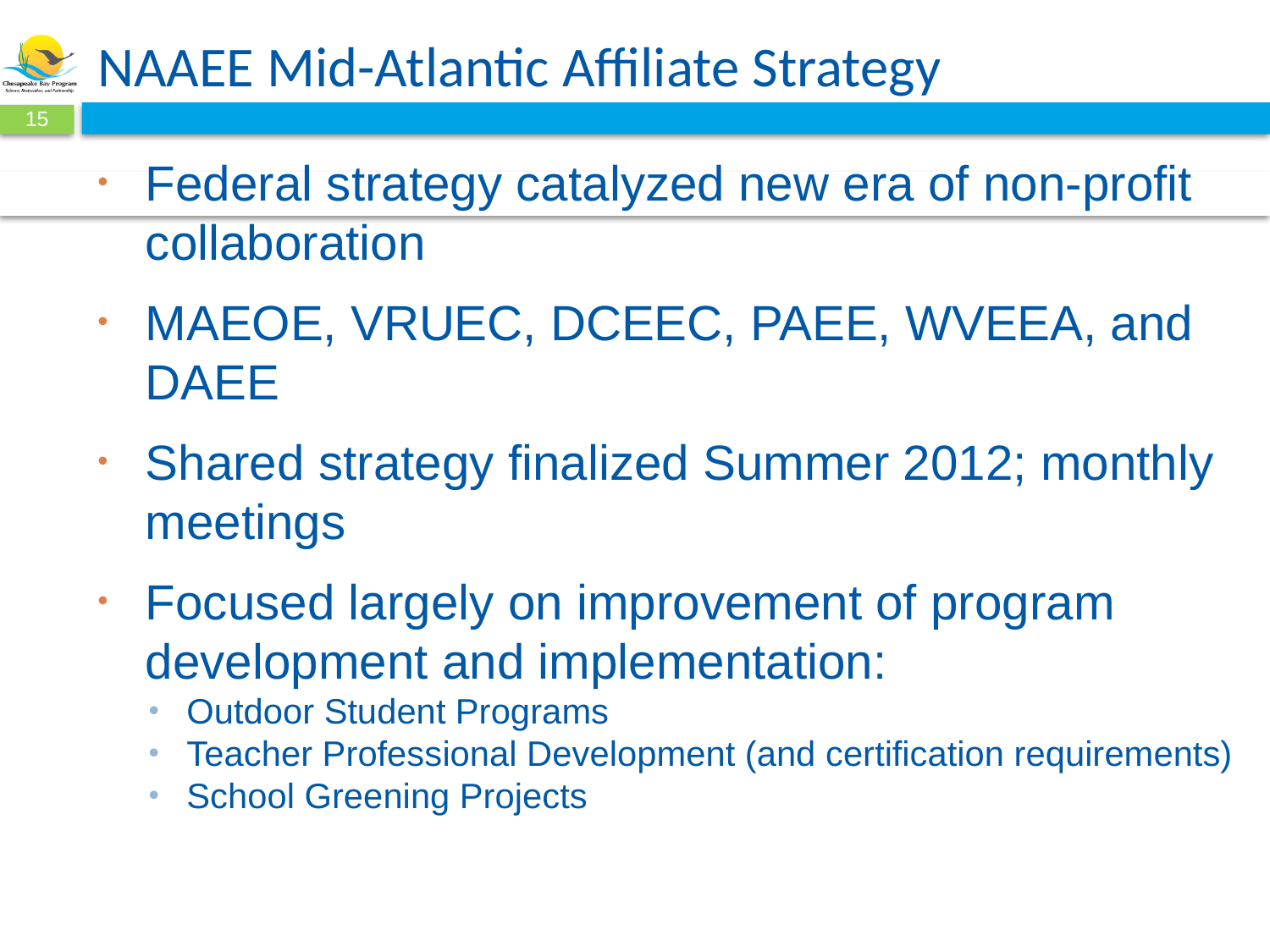

# NAAEE Mid-Atlantic Affiliate Strategy
15
Federal strategy catalyzed new era of non-profit collaboration
MAEOE, VRUEC, DCEEC, PAEE, WVEEA, and DAEE
Shared strategy finalized Summer 2012; monthly meetings
Focused largely on improvement of program development and implementation:
Outdoor Student Programs
Teacher Professional Development (and certification requirements)
School Greening Projects